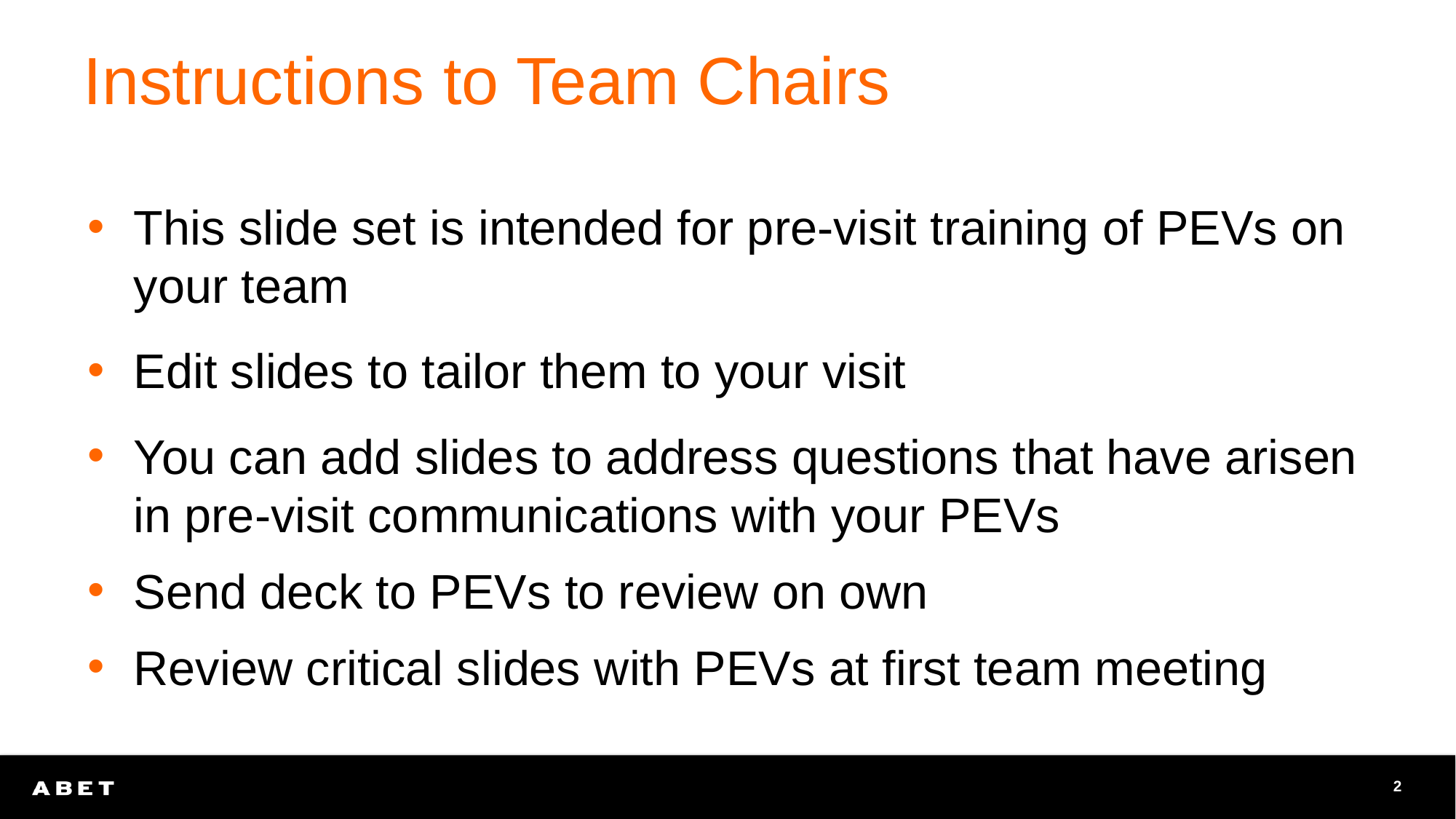

Instructions to Team Chairs
This slide set is intended for pre-visit training of PEVs on your team
Edit slides to tailor them to your visit
You can add slides to address questions that have arisen in pre-visit communications with your PEVs
Send deck to PEVs to review on own
Review critical slides with PEVs at first team meeting